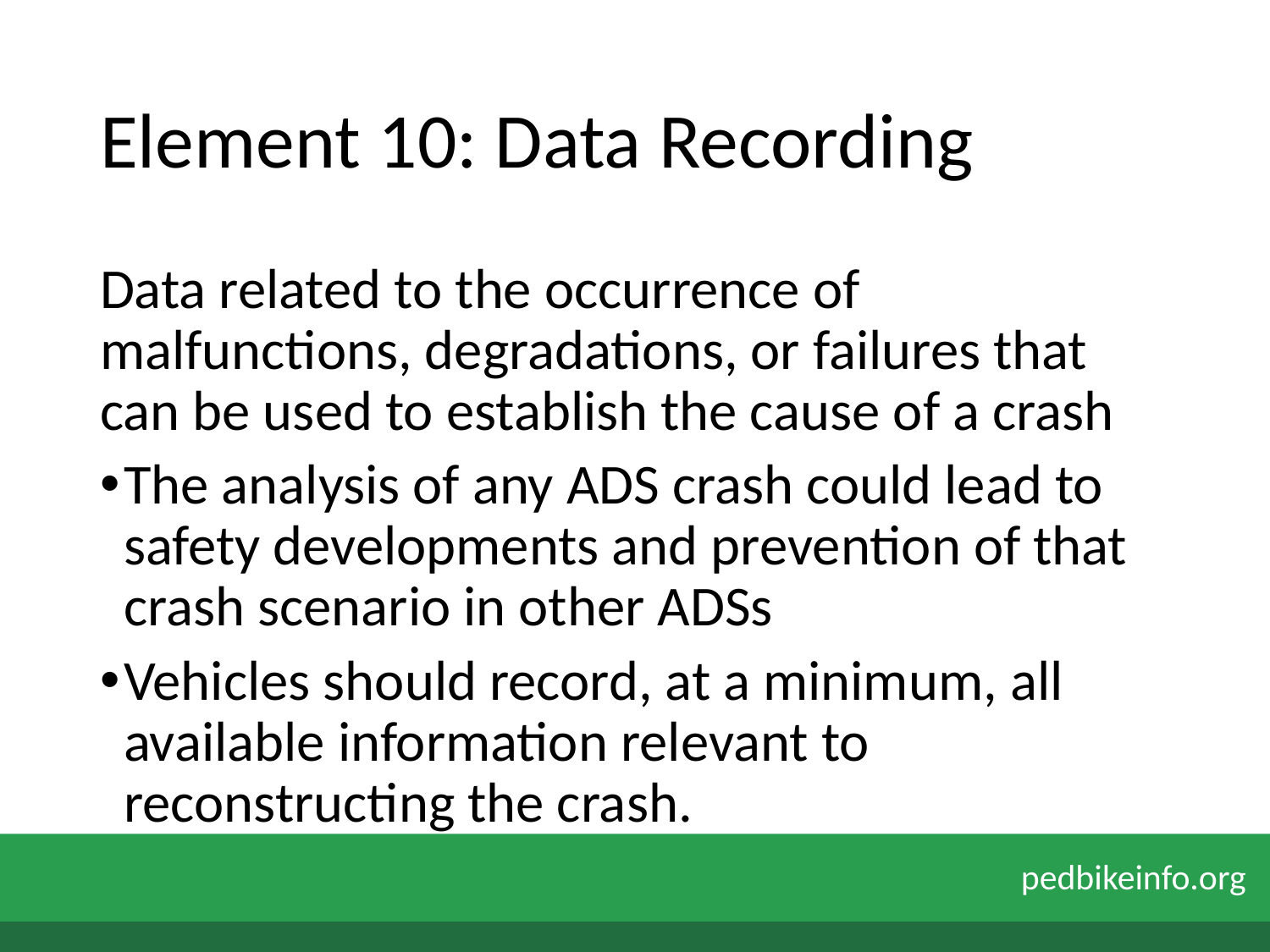

# Element 10: Data Recording
Data related to the occurrence of malfunctions, degradations, or failures that can be used to establish the cause of a crash
The analysis of any ADS crash could lead to safety developments and prevention of that crash scenario in other ADSs
Vehicles should record, at a minimum, all available information relevant to reconstructing the crash.